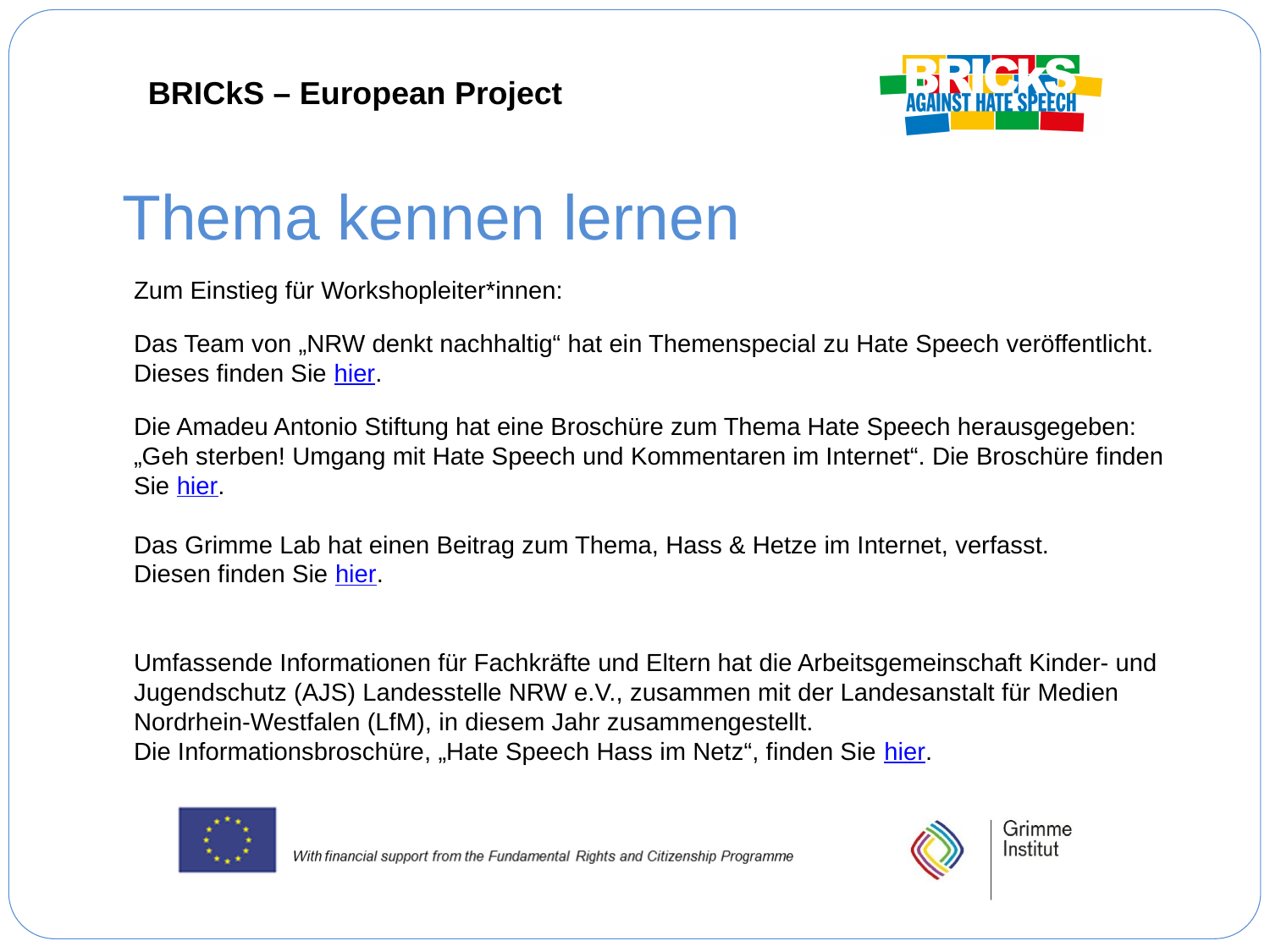

Thema kennen lernen
Zum Einstieg für Workshopleiter*innen:

Das Team von „NRW denkt nachhaltig“ hat ein Themenspecial zu Hate Speech veröffentlicht. Dieses finden Sie hier.

Die Amadeu Antonio Stiftung hat eine Broschüre zum Thema Hate Speech herausgegeben: „Geh sterben! Umgang mit Hate Speech und Kommentaren im Internet“. Die Broschüre finden Sie hier.

Das Grimme Lab hat einen Beitrag zum Thema, Hass & Hetze im Internet, verfasst.
Diesen finden Sie hier.

Umfassende Informationen für Fachkräfte und Eltern hat die Arbeitsgemeinschaft Kinder- und Jugendschutz (AJS) Landesstelle NRW e.V., zusammen mit der Landesanstalt für Medien Nordrhein-Westfalen (LfM), in diesem Jahr zusammengestellt.
Die Informationsbroschüre, „Hate Speech Hass im Netz“, finden Sie hier.